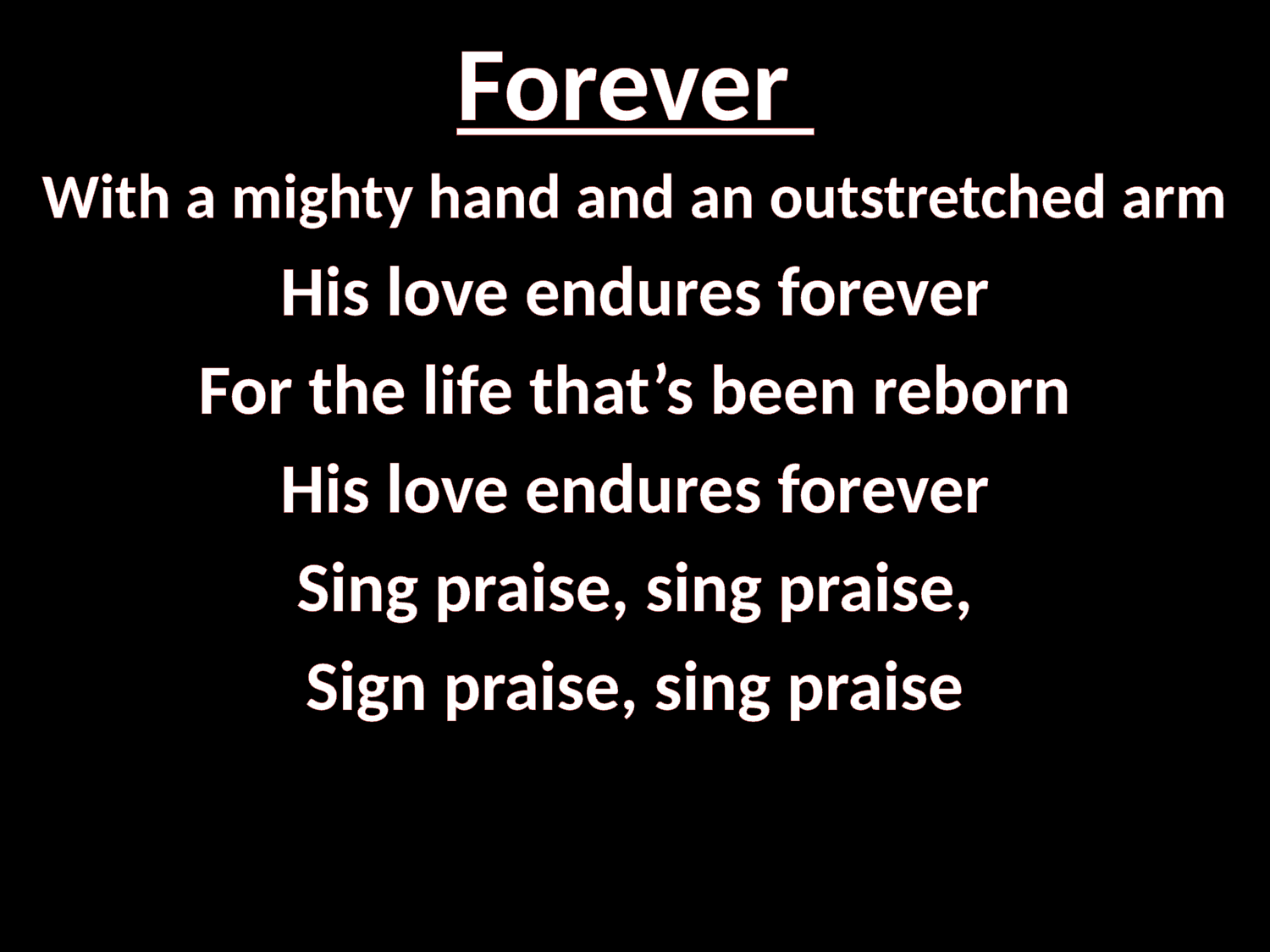

# Forever
With a mighty hand and an outstretched arm
His love endures forever
For the life that’s been reborn
His love endures forever
Sing praise, sing praise,
Sign praise, sing praise